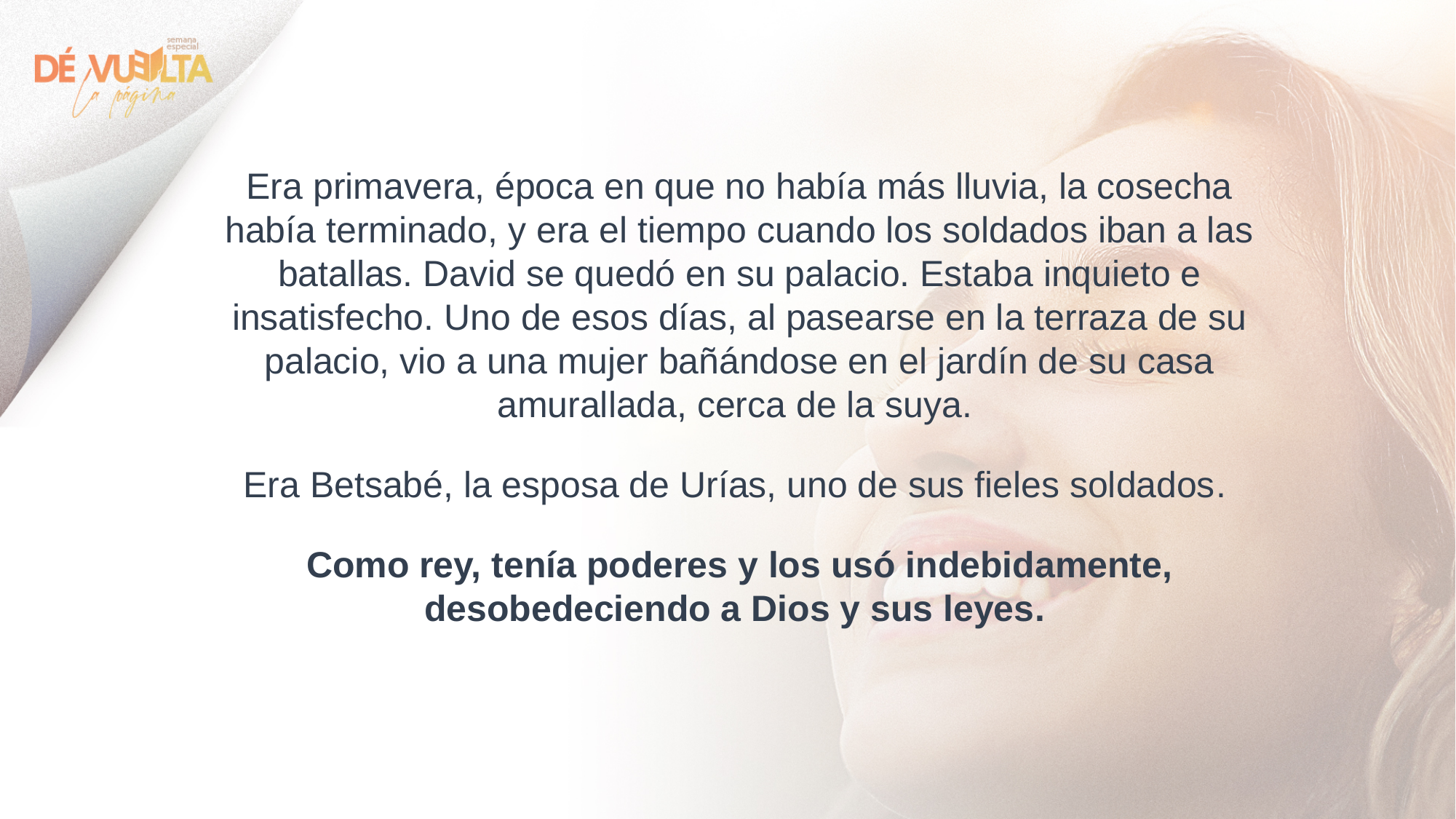

Era primavera, época en que no había más lluvia, la cosecha había terminado, y era el tiempo cuando los soldados iban a las batallas. David se quedó en su palacio. Estaba inquieto e insatisfecho. Uno de esos días, al pasearse en la terraza de su palacio, vio a una mujer bañándose en el jardín de su casa amurallada, cerca de la suya.
Era Betsabé, la esposa de Urías, uno de sus fieles soldados.
Como rey, tenía poderes y los usó indebidamente, desobedeciendo a Dios y sus leyes.